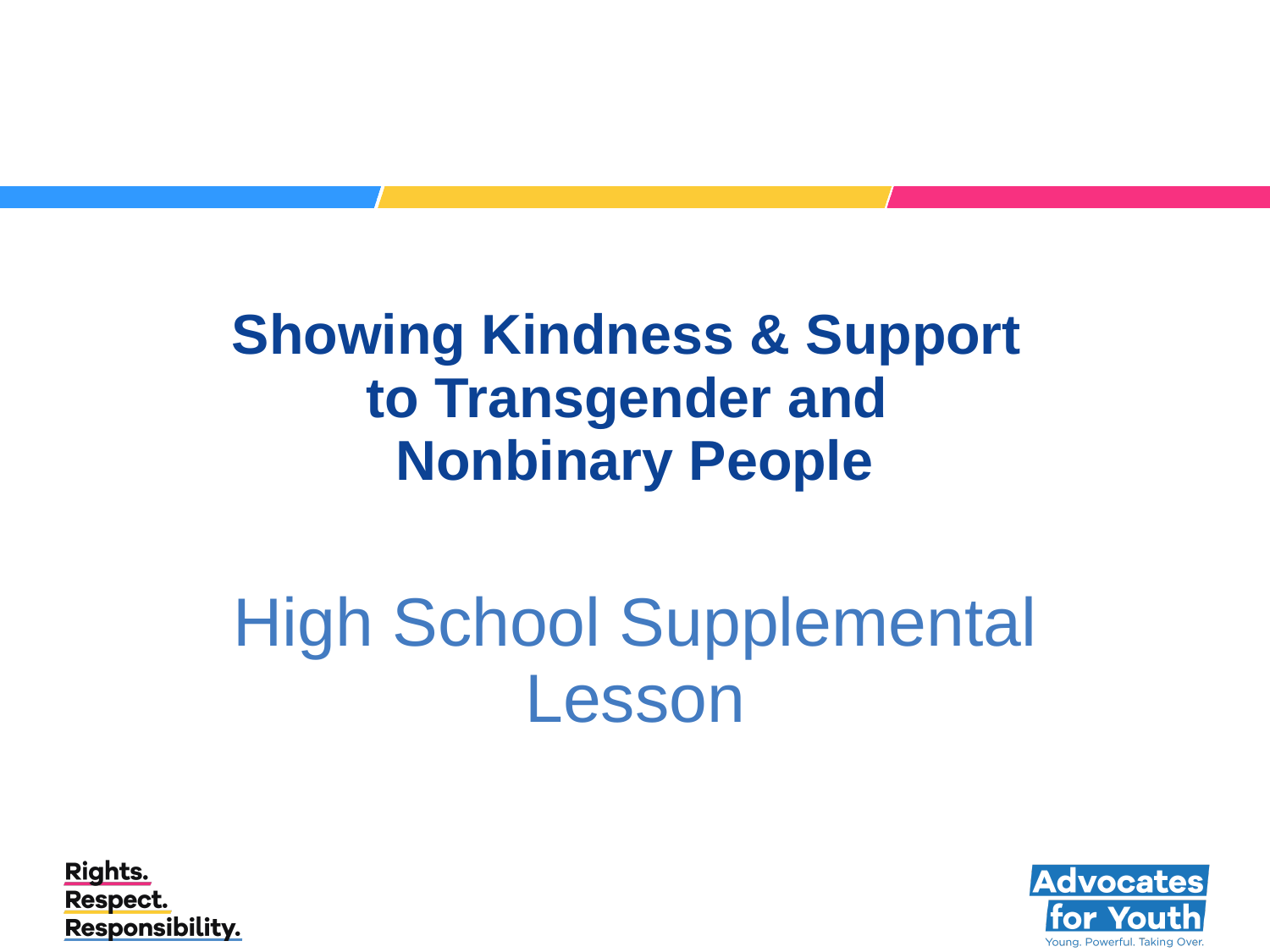

# Showing Kindness & Support to Transgender and Nonbinary People
High School Supplemental Lesson